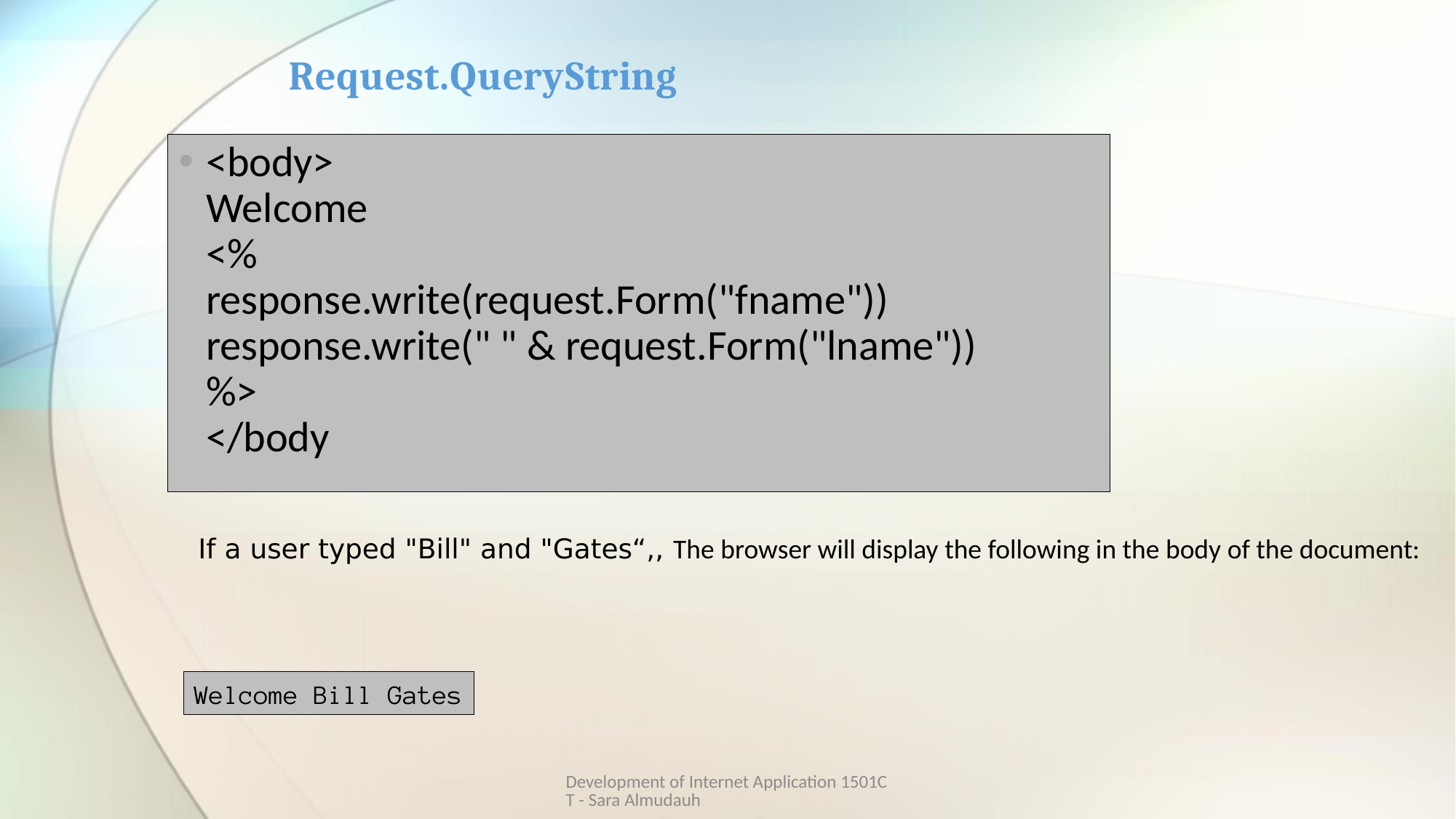

# Request.QueryString
<body>
Welcome
<%
response.write(request.Form("fname"))
response.write(" " & request.Form("lname"))
%>
</body
If a user typed "Bill" and "Gates“,, The browser will display the following in the body of the document:
Welcome Bill Gates
Development of Internet Application 1501CT - Sara Almudauh